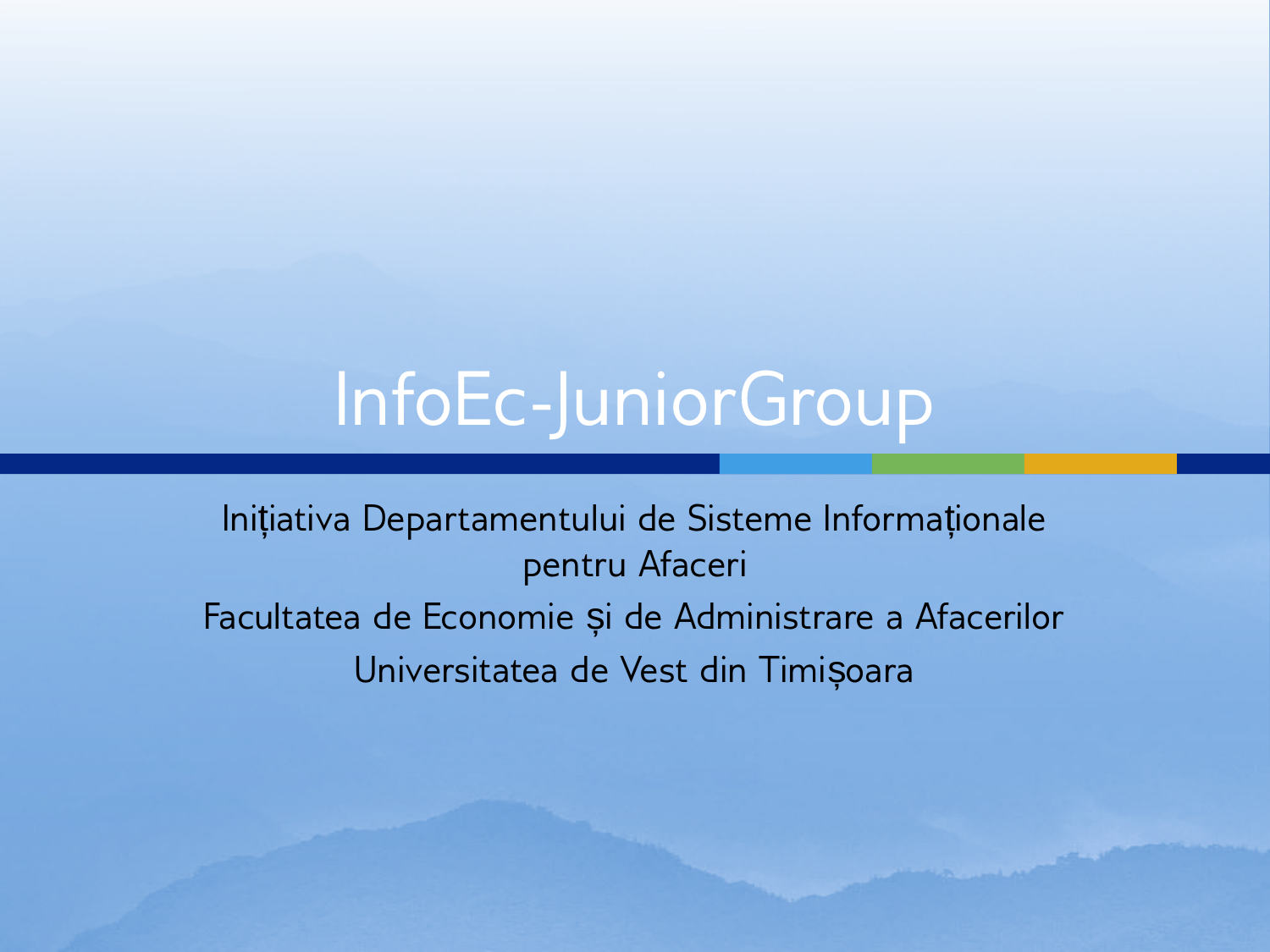

# InfoEc-JuniorGroup
Inițiativa Departamentului de Sisteme Informaționale pentru Afaceri
Facultatea de Economie și de Administrare a Afacerilor
Universitatea de Vest din Timișoara